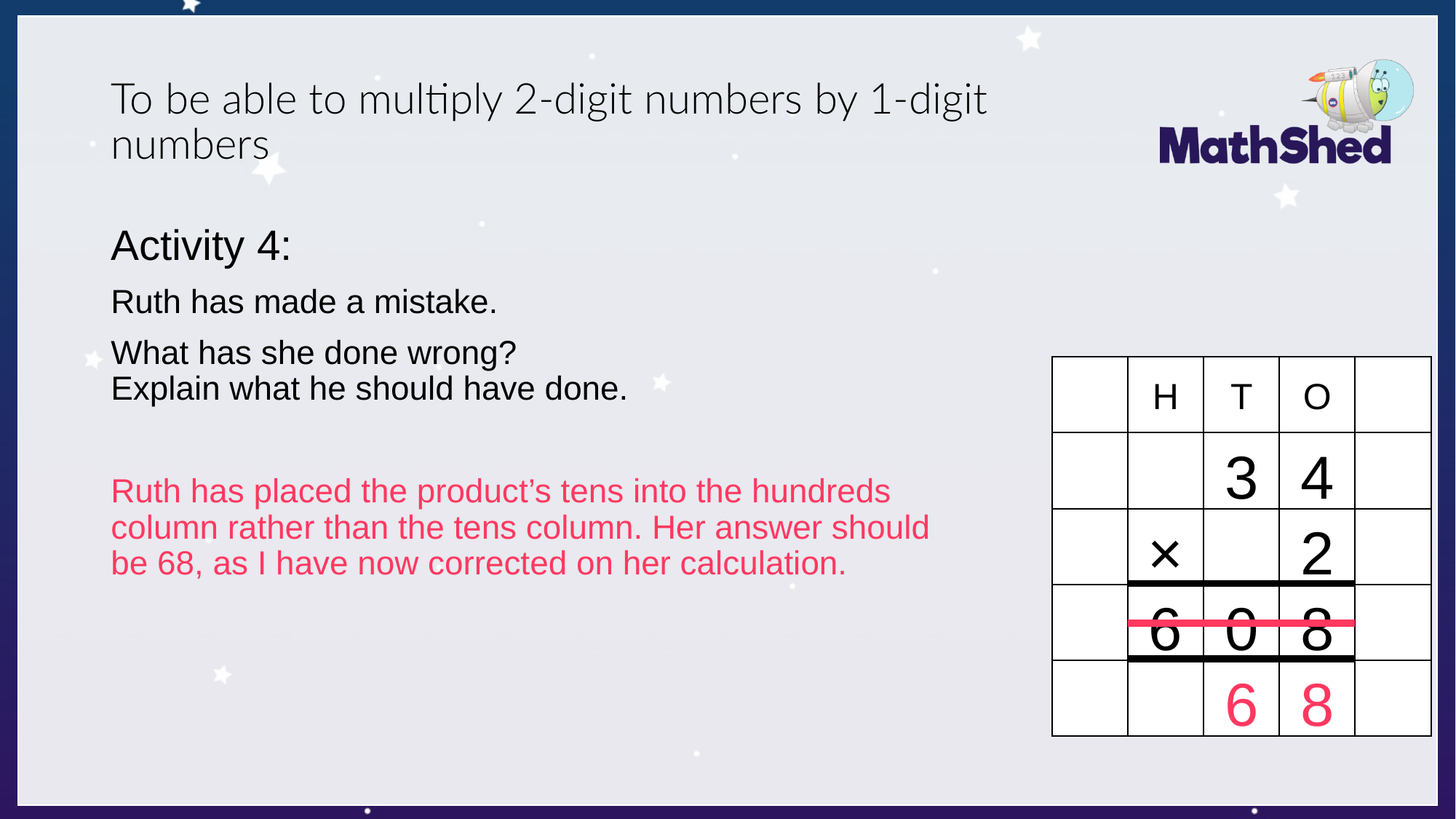

# To be able to multiply 2-digit numbers by 1-digit numbers
Activity 4:
Ruth has made a mistake.
What has she done wrong?
Explain what he should have done.

Ruth has placed the product’s tens into the hundreds column rather than the tens column. Her answer should be 68, as I have now corrected on her calculation.

H
T
O

3
4

×

2

6
0
8

6
8